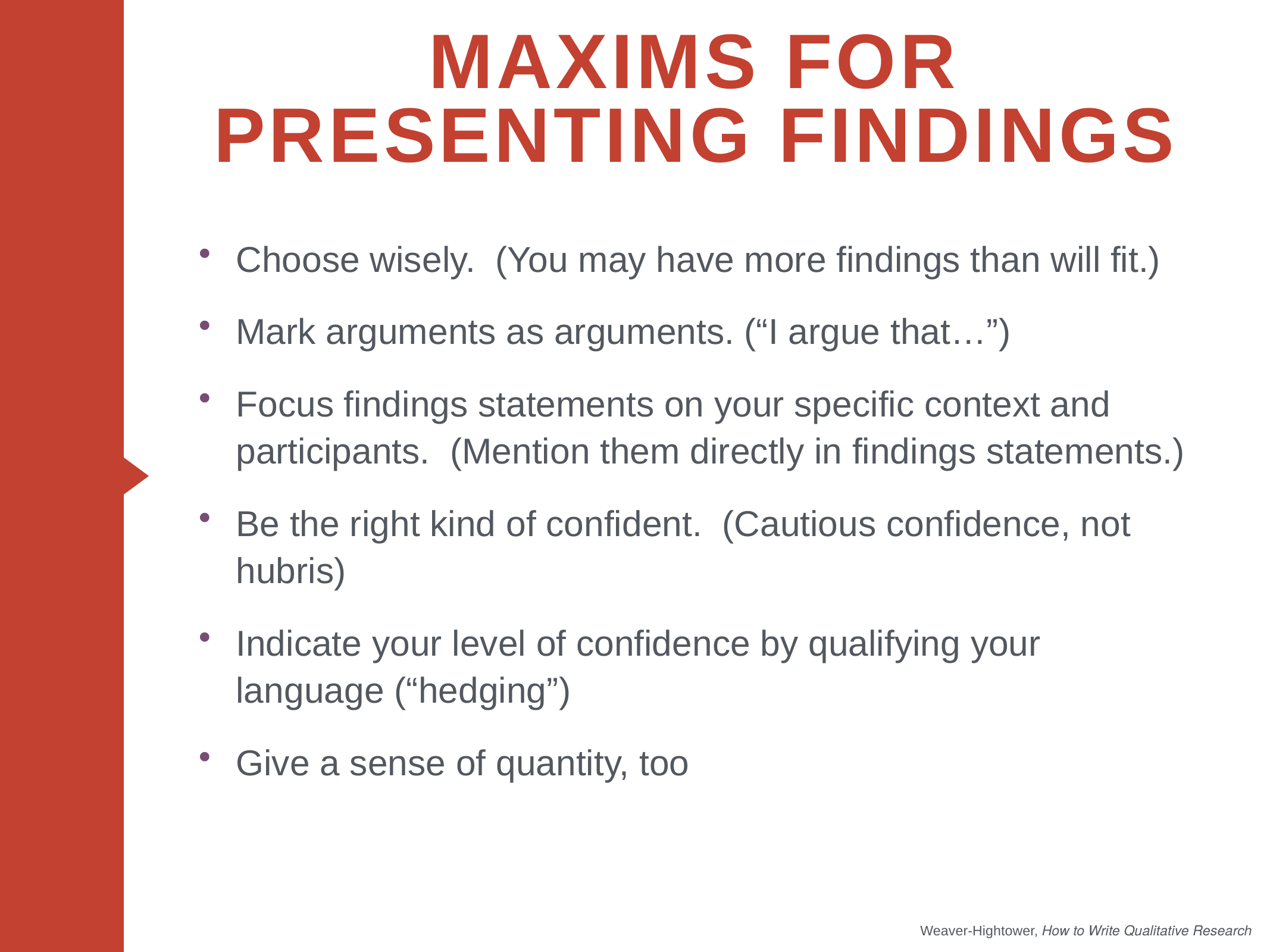

# Maxims for presenting findings
Choose wisely.  (You may have more findings than will fit.)
Mark arguments as arguments. (“I argue that…”)
Focus findings statements on your specific context and participants.  (Mention them directly in findings statements.)
Be the right kind of confident.  (Cautious confidence, not hubris)
Indicate your level of confidence by qualifying your language (“hedging”)
Give a sense of quantity, too